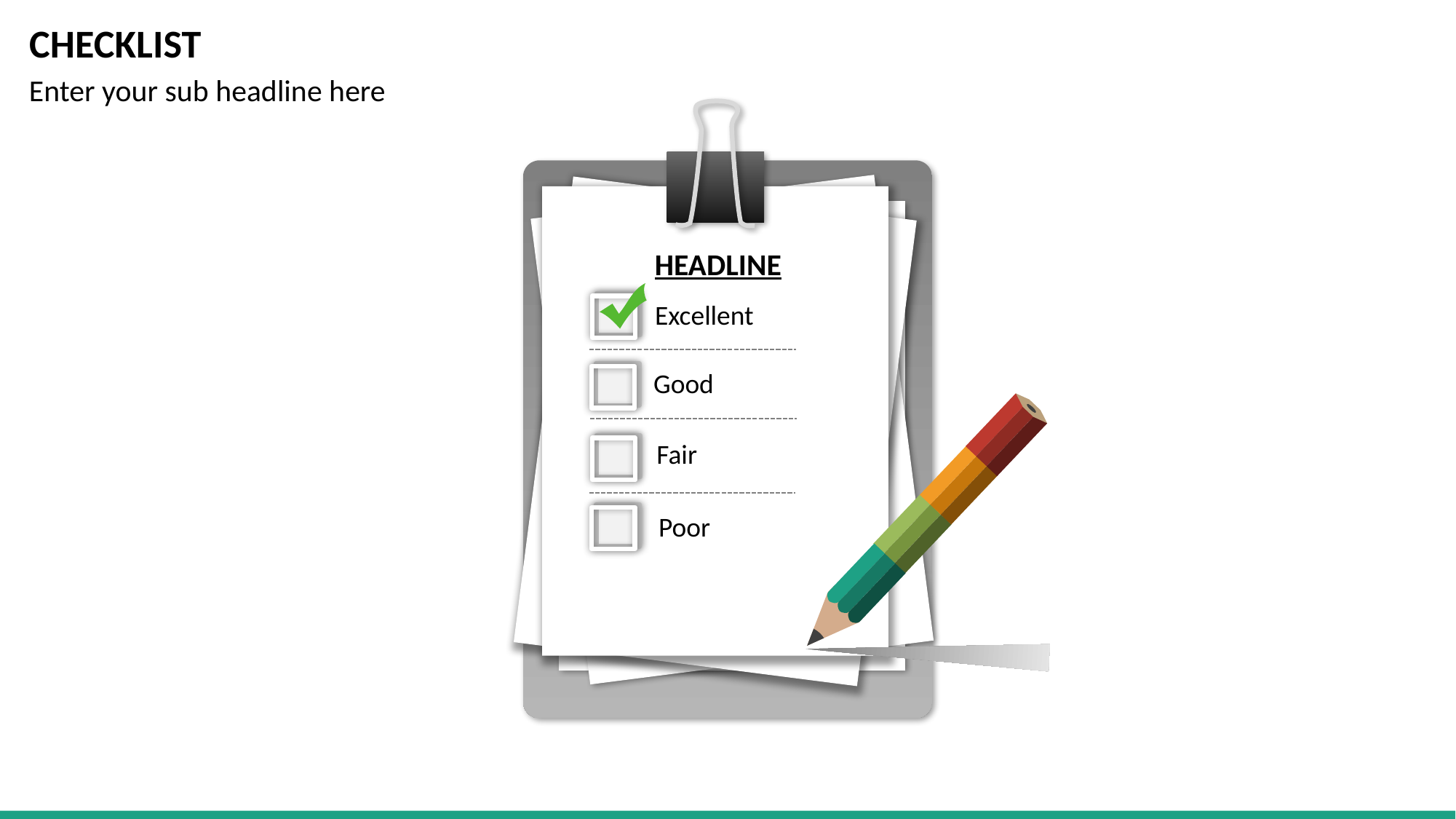

# CHECKLIST
Enter your sub headline here

HEADLINE

Excellent
Good

Fair
Poor